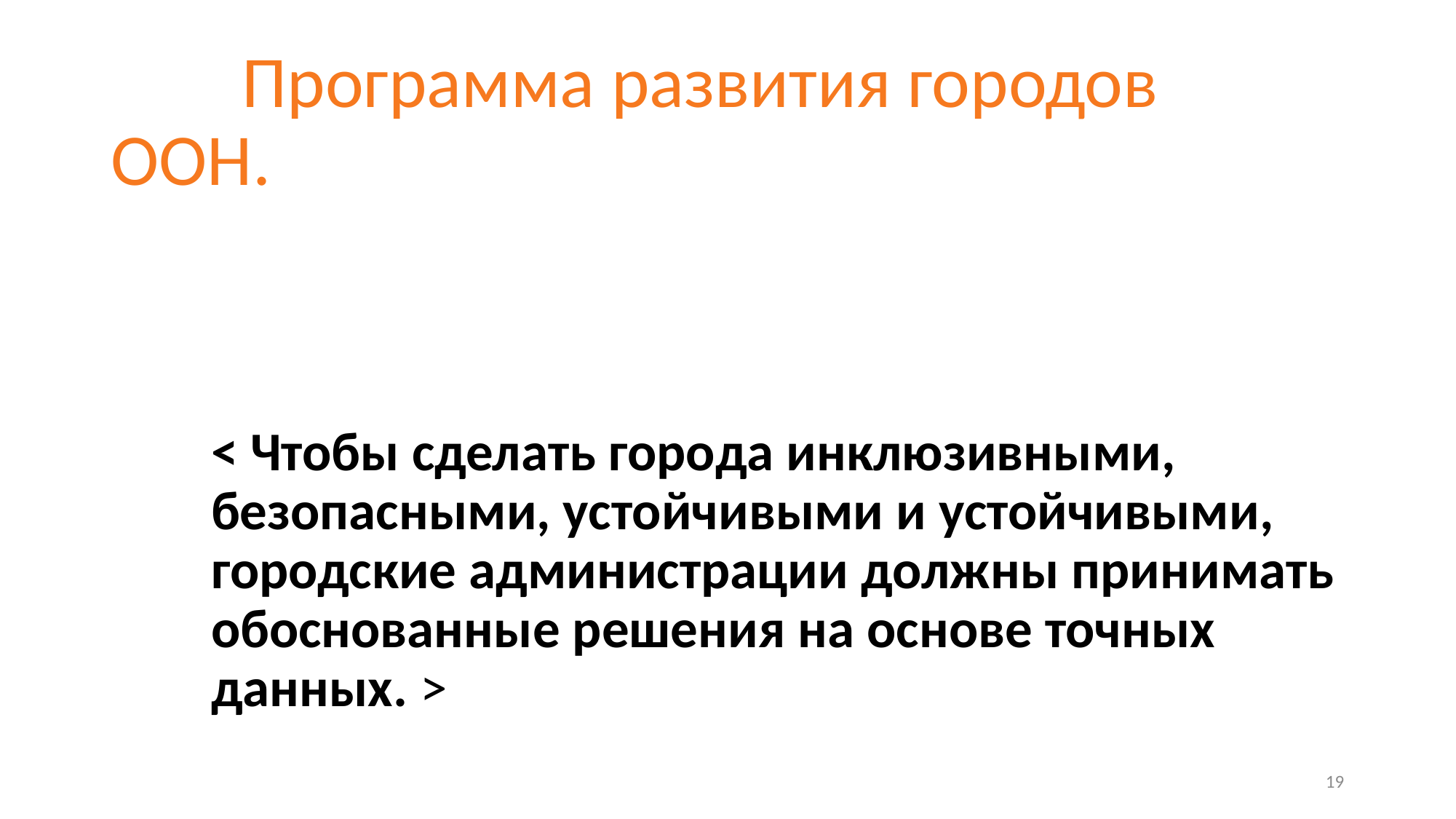

# Программа развития городов ООН.

< Чтобы сделать города инклюзивными, безопасными, устойчивыми и устойчивыми, городские администрации должны принимать обоснованные решения на основе точных данных. >

19